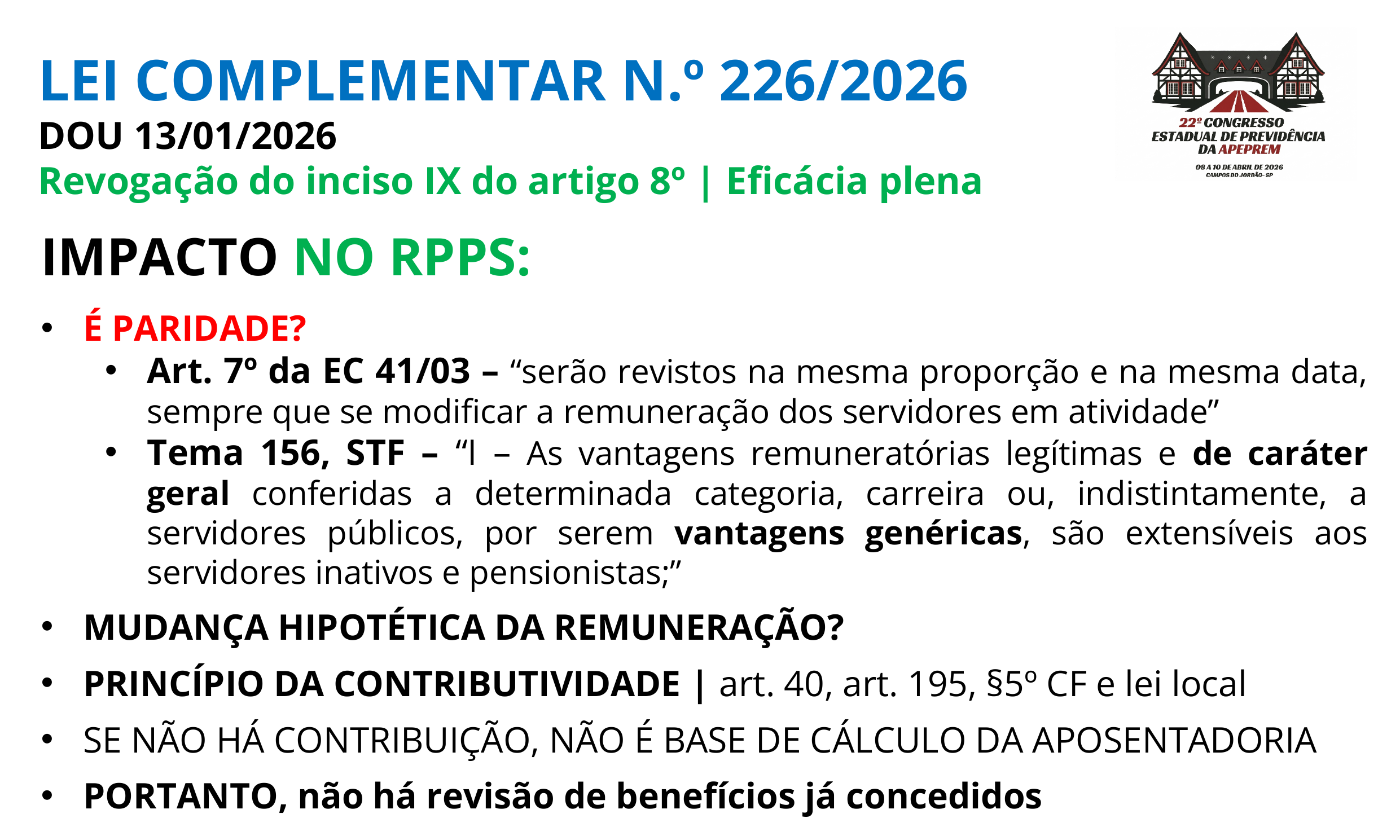

LEI COMPLEMENTAR N.º 226/2026
DOU 13/01/2026
Revogação do inciso IX do artigo 8º | Eficácia plena
IMPACTO NO RPPS:

É PARIDADE?
Art. 7º da EC 41/03 – “serão revistos na mesma proporção e na mesma data, sempre que se modificar a remuneração dos servidores em atividade”
Tema 156, STF – “I – As vantagens remuneratórias legítimas e de caráter geral conferidas a determinada categoria, carreira ou, indistintamente, a servidores públicos, por serem vantagens genéricas, são extensíveis aos servidores inativos e pensionistas;”

MUDANÇA HIPOTÉTICA DA REMUNERAÇÃO?

PRINCÍPIO DA CONTRIBUTIVIDADE | art. 40, art. 195, §5º CF e lei local

SE NÃO HÁ CONTRIBUIÇÃO, NÃO É BASE DE CÁLCULO DA APOSENTADORIA

PORTANTO, não há revisão de benefícios já concedidos